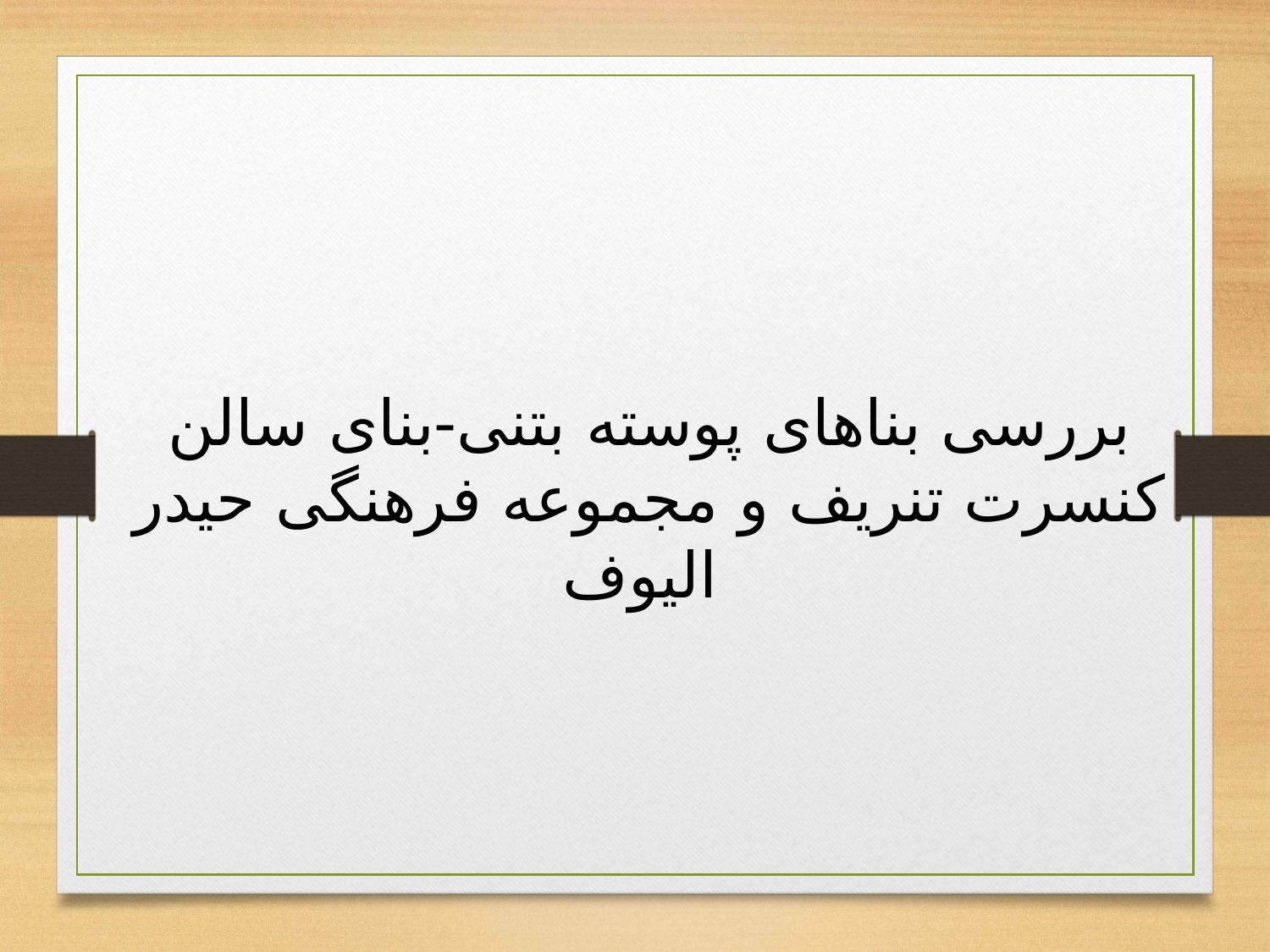

بررسی بناهای پوسته بتنی-بنای سالن کنسرت تنریف و مجموعه فرهنگی حیدر الیوف